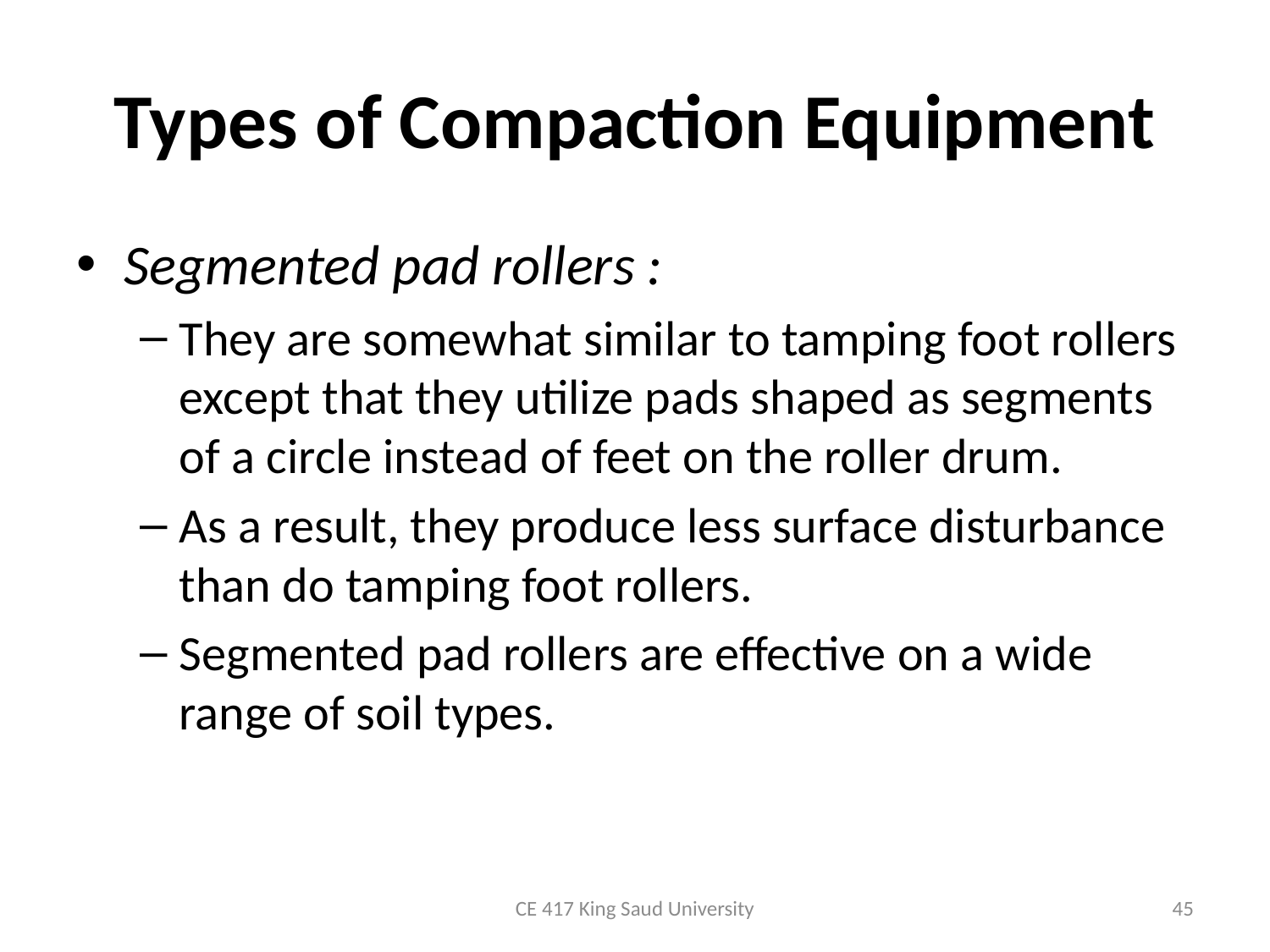

# Types of Compaction Equipment
Segmented pad rollers :
They are somewhat similar to tamping foot rollers except that they utilize pads shaped as segments of a circle instead of feet on the roller drum.
As a result, they produce less surface disturbance than do tamping foot rollers.
Segmented pad rollers are effective on a wide range of soil types.
CE 417 King Saud University
45